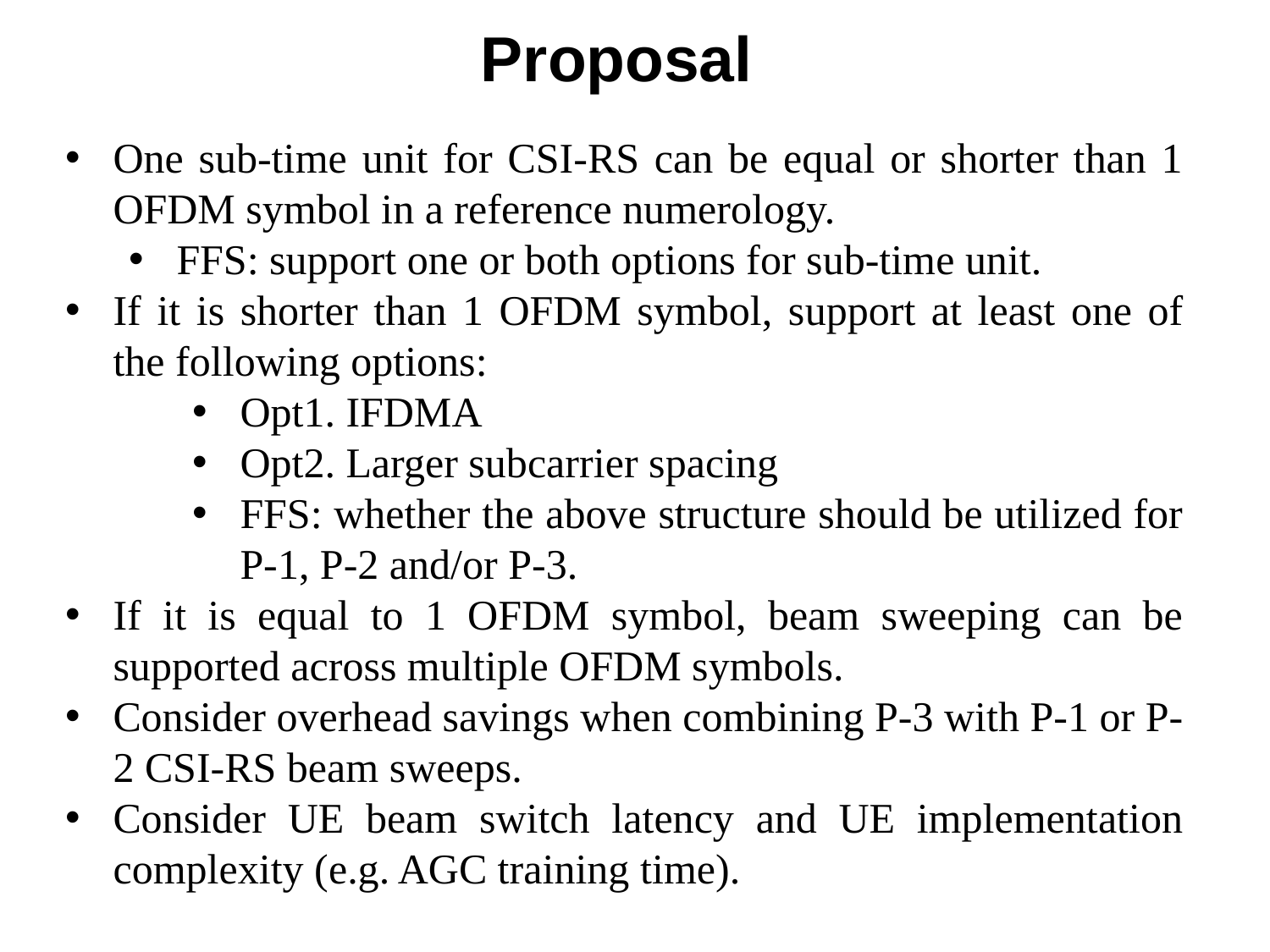

# Proposal
One sub-time unit for CSI-RS can be equal or shorter than 1 OFDM symbol in a reference numerology.
FFS: support one or both options for sub-time unit.
If it is shorter than 1 OFDM symbol, support at least one of the following options:
Opt1. IFDMA
Opt2. Larger subcarrier spacing
FFS: whether the above structure should be utilized for P-1, P-2 and/or P-3.
If it is equal to 1 OFDM symbol, beam sweeping can be supported across multiple OFDM symbols.
Consider overhead savings when combining P-3 with P-1 or P-2 CSI-RS beam sweeps.
Consider UE beam switch latency and UE implementation complexity (e.g. AGC training time).